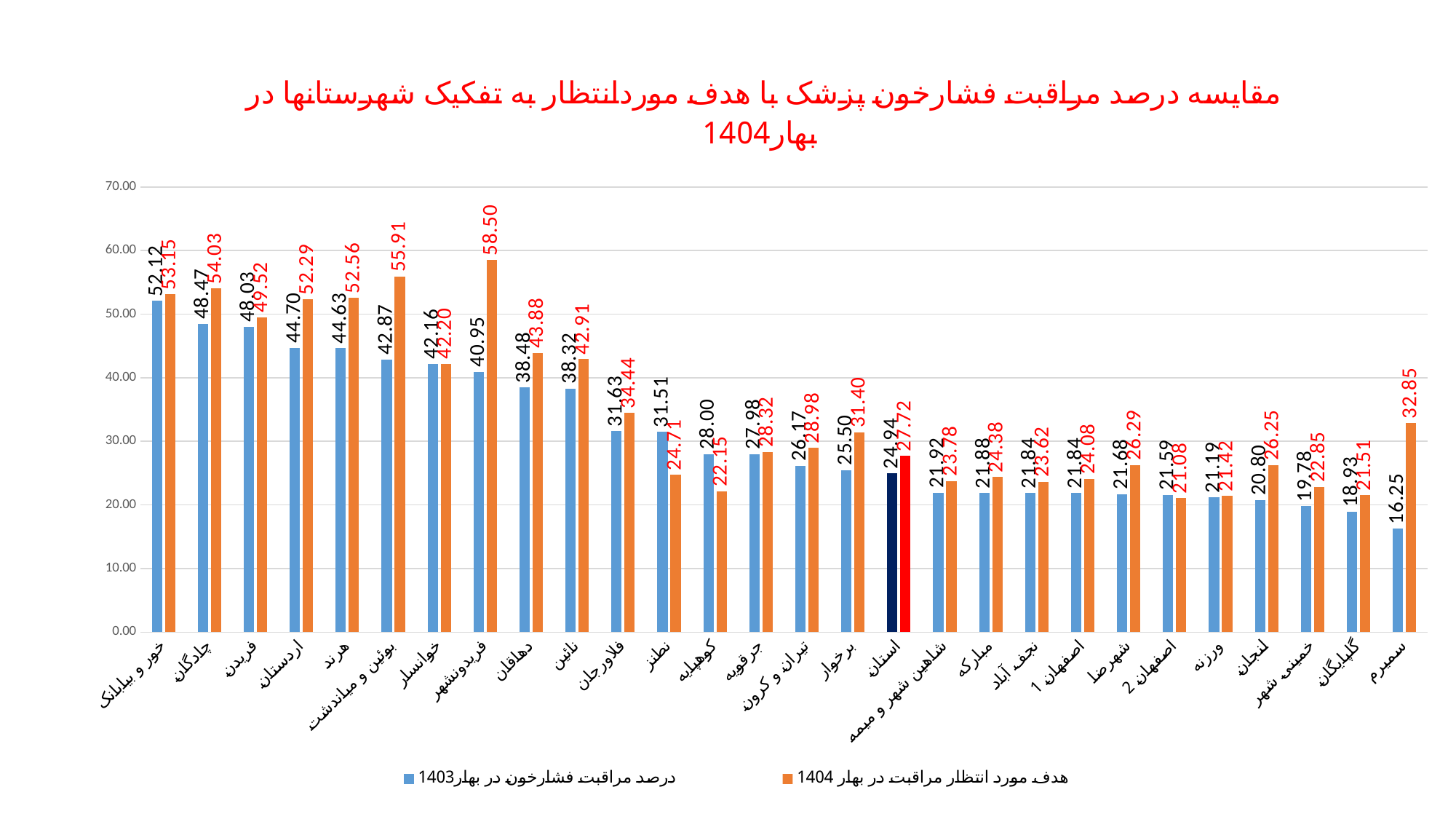

### Chart:  مقایسه درصد مراقبت فشارخون پزشک با هدف موردانتظار به تفکیک شهرستانها در بهار1404

| Category | درصد مراقبت فشارخون در بهار1403 | هدف مورد انتظار مراقبت در بهار 1404 |
|---|---|---|
| خور و بیابانک | 52.12103233461881 | 53.1468110709988 |
| چادگان | 48.46597462514418 | 54.02654867256637 |
| فریدن | 48.02653399668325 | 49.52036351396837 |
| اردستان | 44.69898774640384 | 52.294000000000004 |
| هرند | 44.6311858076564 | 52.56020278833967 |
| بوئین و میاندشت | 42.86903440621532 | 55.913312693498455 |
| خوانسار | 42.16459977452086 | 42.201730418943534 |
| فریدونشهر | 40.94781682641108 | 58.49865229110512 |
| دهاقان | 38.47652023371565 | 43.884766477520735 |
| نائین | 38.320690557154066 | 42.91401273885351 |
| فلاورجان | 31.63416228115434 | 34.44332089682346 |
| نطنز | 31.50923666782851 | 24.711538461538467 |
| کوهپایه | 27.998593035525854 | 22.150576368876084 |
| جرقویه | 27.980952380952377 | 28.320816483728095 |
| تیران و کرون | 26.167462443228136 | 28.980096572841834 |
| برخوار | 25.498132004981322 | 31.397449100847663 |
| استان | 24.938010176249467 | 27.720000000000002 |
| شاهین شهر و میمه | 21.92130075043294 | 23.783492530002448 |
| مبارکه | 21.882304413584492 | 24.38306479737742 |
| نجف آباد | 21.844789356984478 | 23.622344893795752 |
| اصفهان 1 | 21.838646891078355 | 24.07864147922344 |
| شهرضا | 21.675984443364122 | 26.28815854258986 |
| اصفهان 2 | 21.593504583711397 | 21.083716148928655 |
| ورزنه | 21.19377162629758 | 21.421897810218983 |
| لنجان | 20.79539468733539 | 26.2490929228889 |
| خمینی شهر | 19.782631783906254 | 22.848430493273547 |
| گلپایگان | 18.933380897172924 | 21.51379031533555 |
| سمیرم | 16.25413842030585 | 32.84893005429576 |